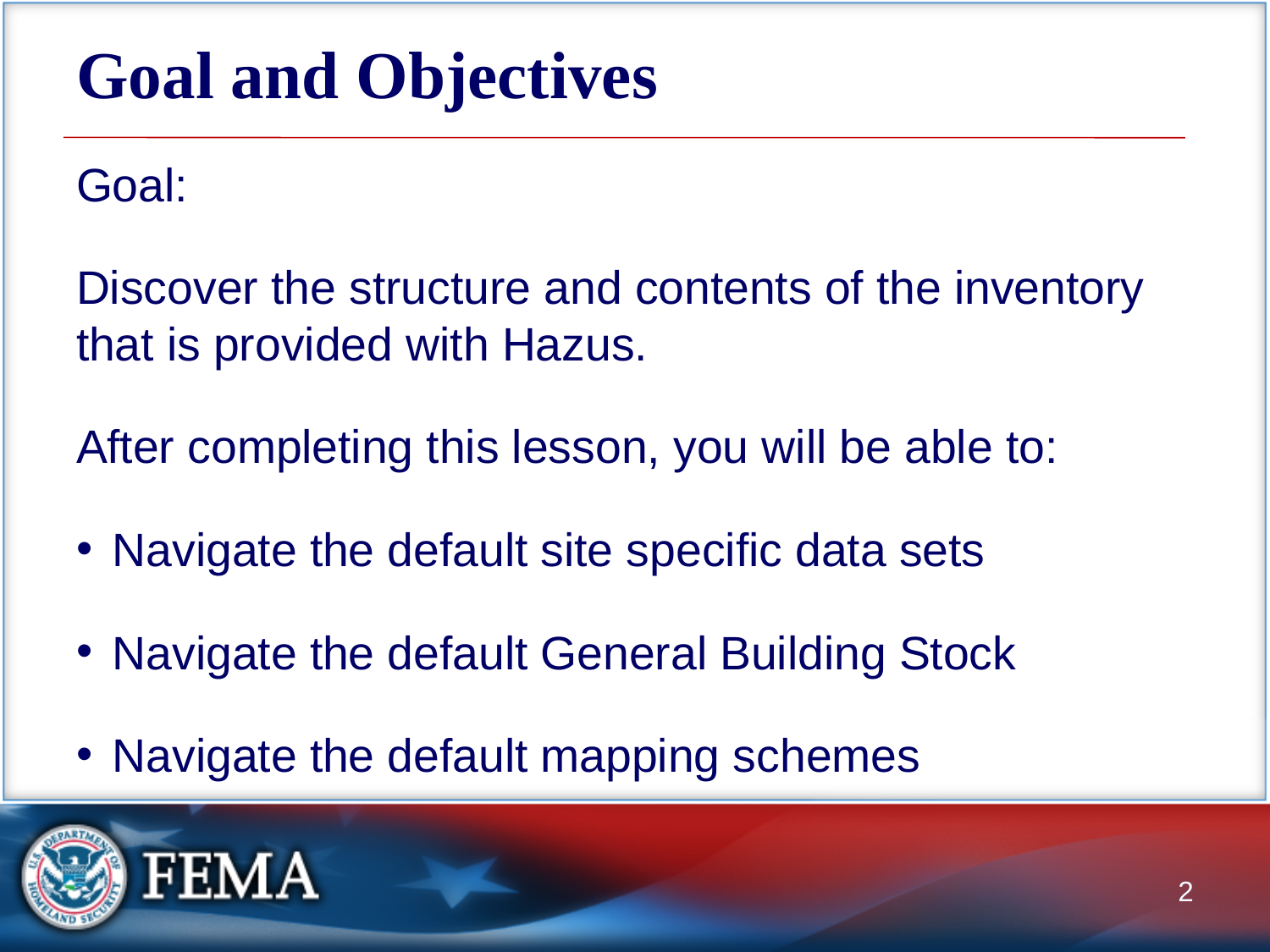

# Goal and Objectives
Goal:
Discover the structure and contents of the inventory that is provided with Hazus.
After completing this lesson, you will be able to:
Navigate the default site specific data sets
Navigate the default General Building Stock
Navigate the default mapping schemes
2